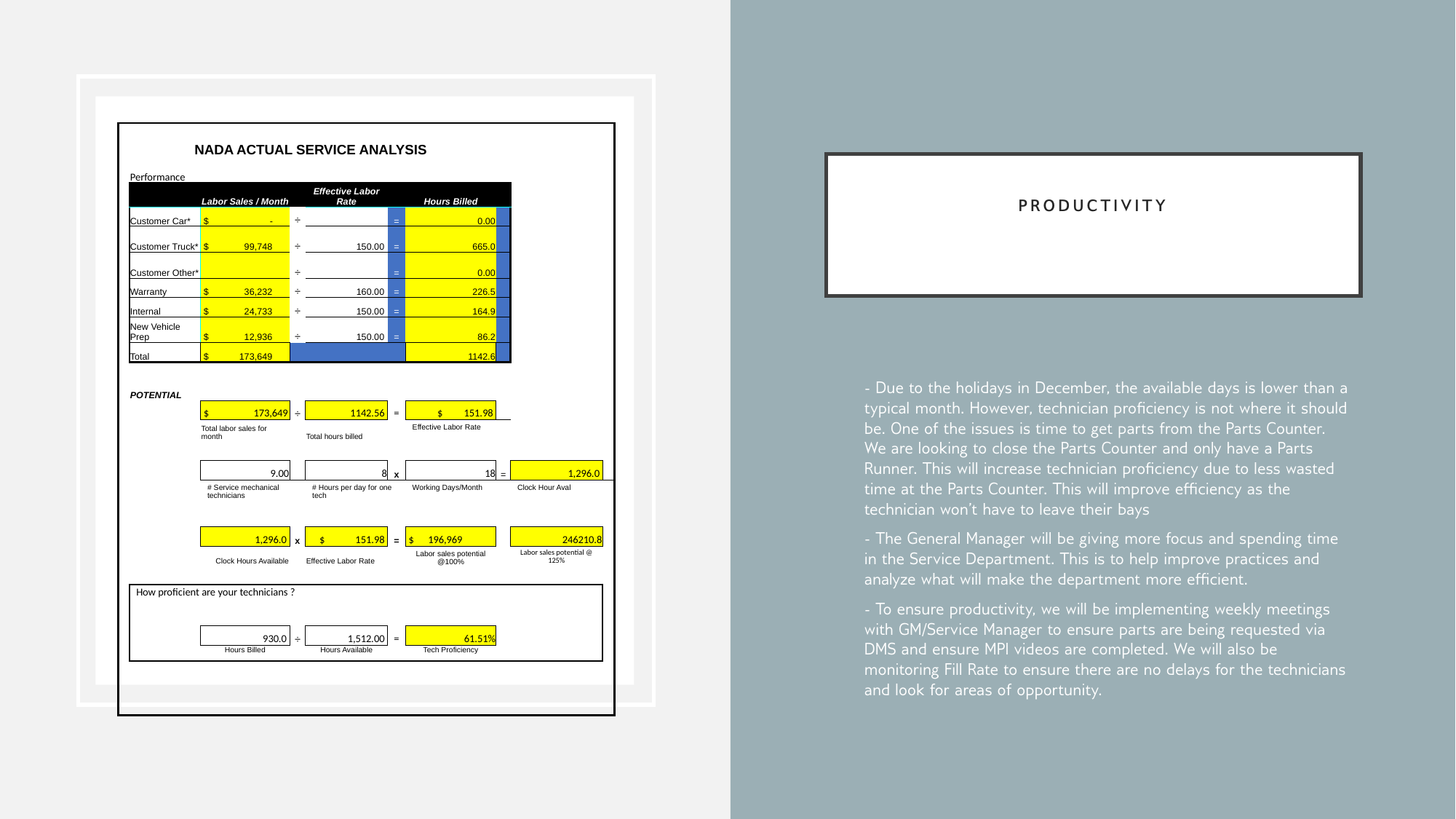

|  |  |  |  |  |  |  |  |  |  |
| --- | --- | --- | --- | --- | --- | --- | --- | --- | --- |
|  | NADA ACTUAL SERVICE ANALYSIS |  |  |  |  |  |  |  |  |
|  | Performance |  |  |  |  |  |  |  |  |
|  |  | Labor Sales / Month |  | Effective Labor Rate |  | Hours Billed |  |  |  |
|  | Customer Car\* | $ - | ÷ |  | = | 0.00 |  |  |  |
|  | Customer Truck\* | $ 99,748 | ÷ | 150.00 | = | 665.0 |  |  |  |
|  | Customer Other\* |  | ÷ |  | = | 0.00 |  |  |  |
|  | Warranty | $ 36,232 | ÷ | 160.00 | = | 226.5 |  |  |  |
|  | Internal | $ 24,733 | ÷ | 150.00 | = | 164.9 |  |  |  |
|  | New Vehicle Prep | $ 12,936 | ÷ | 150.00 | = | 86.2 |  |  |  |
|  | Total | $ 173,649 |  |  |  | 1142.6 |  |  |  |
|  |  |  |  |  |  |  |  |  |  |
|  | POTENTIAL |  |  |  |  |  |  |  |  |
|  |  | $ 173,649 | ÷ | 1142.56 | = | $ 151.98 |  |  |  |
|  |  | Total labor sales for month |  | Total hours billed |  | Effective Labor Rate |  |  |  |
|  |  |  |  |  |  |  |  |  |  |
|  |  | 9.00 |  | 8 | x | 18 | = | 1,296.0 |  |
|  |  | # Service mechanical technicians |  | # Hours per day for one tech |  | Working Days/Month |  | Clock Hour Aval |  |
|  |  |  |  |  |  |  |  |  |  |
|  |  | 1,296.0 | x | $ 151.98 | = | $ 196,969 |  | 246210.8 |  |
|  |  | Clock Hours Available |  | Effective Labor Rate |  | Labor sales potential @100% |  | Labor sales potential @ 125% |  |
|  |  |  |  |  |  |  |  |  |  |
|  | How proficient are your technicians ? |  |  |  |  |  |  |  |  |
|  |  |  |  |  |  |  |  |  |  |
|  |  | 930.0 | ÷ | 1,512.00 | = | 61.51% |  |  |  |
|  |  | Hours Billed |  | Hours Available |  | Tech Proficiency |  |  |  |
|  |  |  |  |  |  |  |  |  |  |
|  |  |  |  |  |  |  |  |  |  |
|  |  |  |  |  |  |  |  |  |  |
# Productivity

- Due to the holidays in December, the available days is lower than a typical month. However, technician proficiency is not where it should be. One of the issues is time to get parts from the Parts Counter. We are looking to close the Parts Counter and only have a Parts Runner. This will increase technician proficiency due to less wasted time at the Parts Counter. This will improve efficiency as the technician won’t have to leave their bays
- The General Manager will be giving more focus and spending time in the Service Department. This is to help improve practices and analyze what will make the department more efficient.
- To ensure productivity, we will be implementing weekly meetings with GM/Service Manager to ensure parts are being requested via DMS and ensure MPI videos are completed. We will also be monitoring Fill Rate to ensure there are no delays for the technicians and look for areas of opportunity.